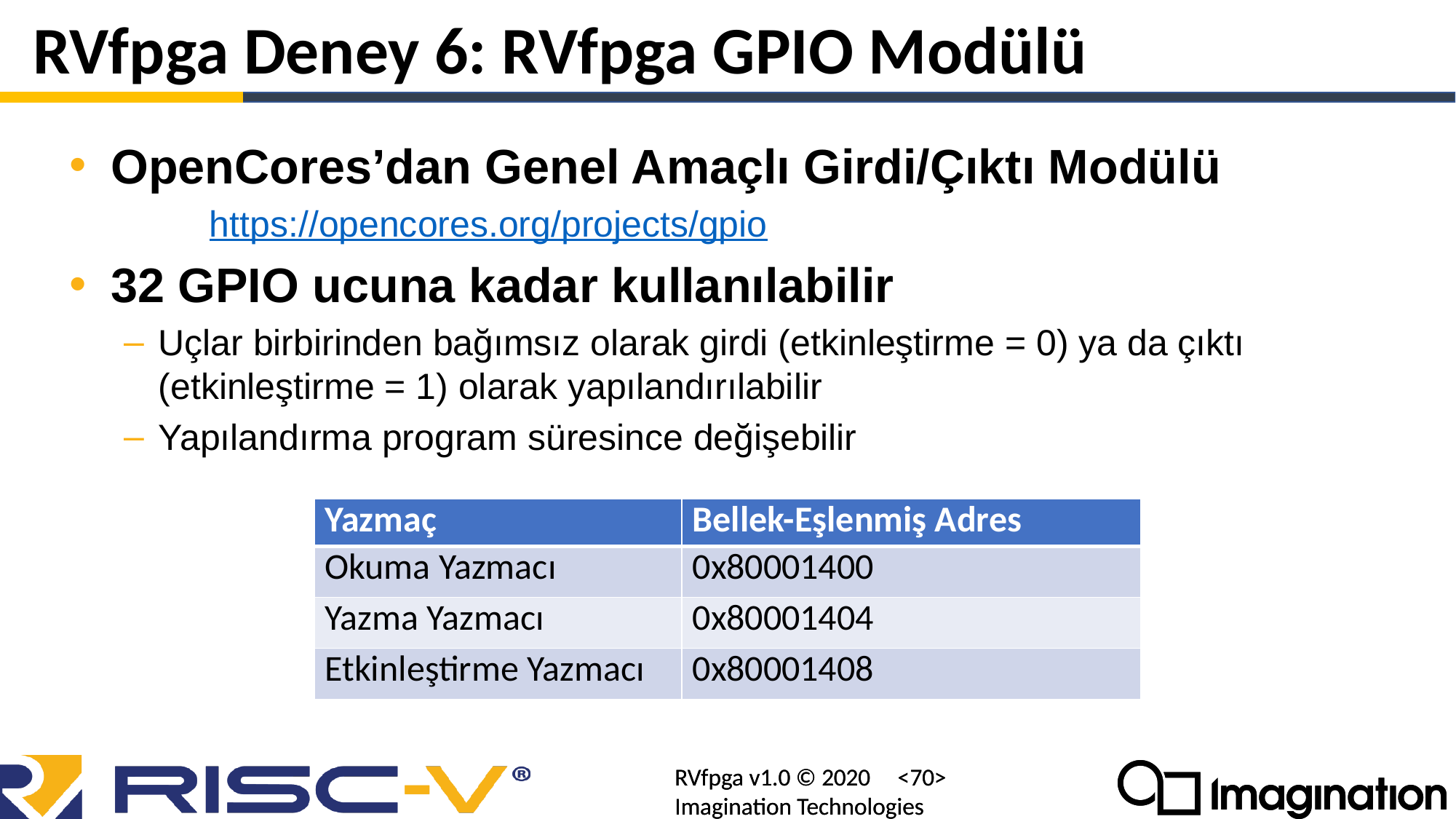

# RVfpga Deney 6: RVfpga GPIO Modülü
OpenCores’dan Genel Amaçlı Girdi/Çıktı Modülü
  	   https://opencores.org/projects/gpio
32 GPIO ucuna kadar kullanılabilir
Uçlar birbirinden bağımsız olarak girdi (etkinleştirme = 0) ya da çıktı (etkinleştirme = 1) olarak yapılandırılabilir
Yapılandırma program süresince değişebilir

| Yazmaç | Bellek-Eşlenmiş Adres |
| --- | --- |
| Okuma Yazmacı | 0x80001400 |
| Yazma Yazmacı | 0x80001404 |
| Etkinleştirme Yazmacı | 0x80001408 |